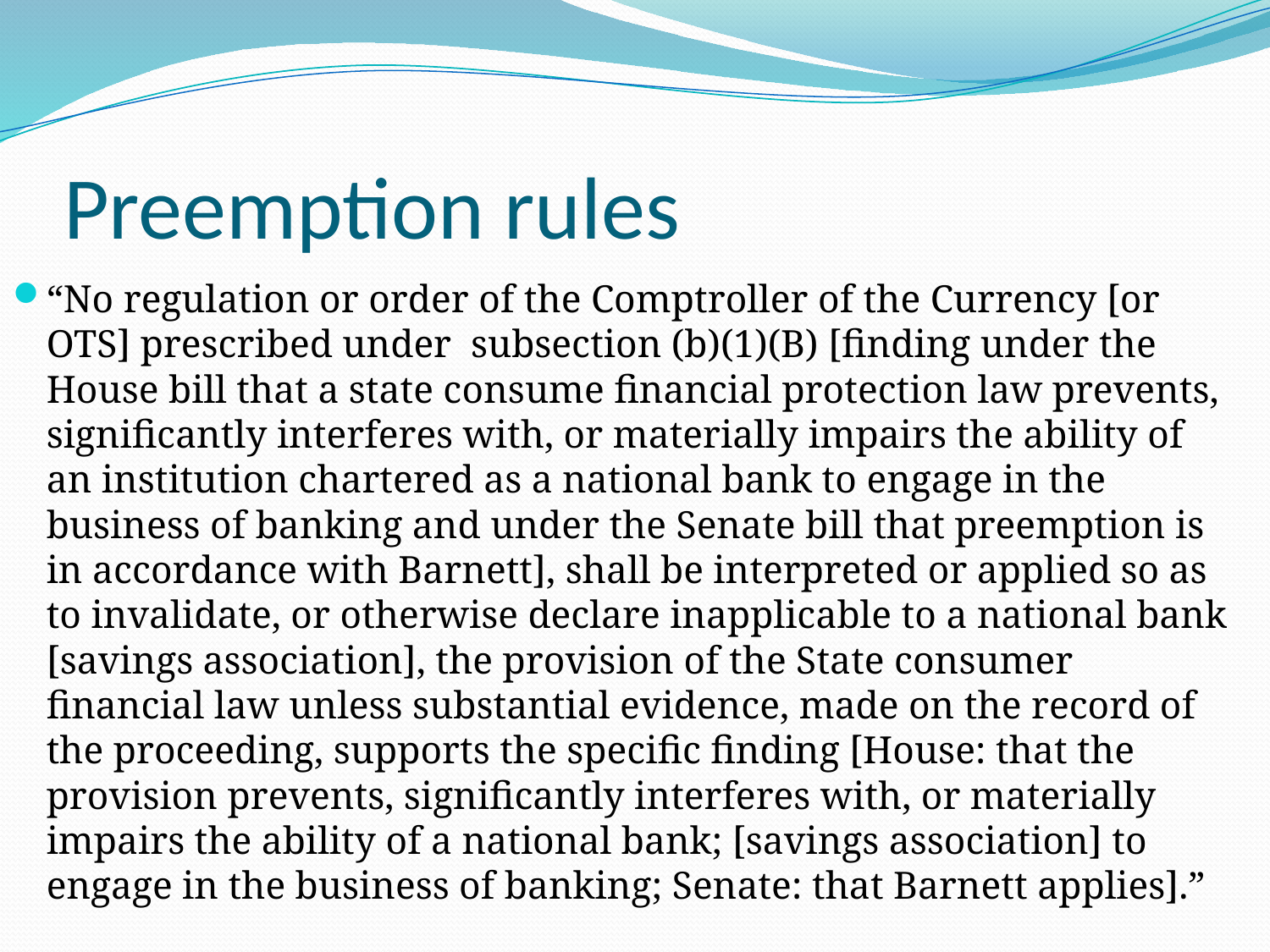

Preemption rules
“No regulation or order of the Comptroller of the Currency [or OTS] prescribed under  subsection (b)(1)(B) [finding under the House bill that a state consume financial protection law prevents, significantly interferes with, or materially impairs the ability of an institution chartered as a national bank to engage in the business of banking and under the Senate bill that preemption is in accordance with Barnett], shall be interpreted or applied so as to invalidate, or otherwise declare inapplicable to a national bank [savings association], the provision of the State consumer financial law unless substantial evidence, made on the record of the proceeding, supports the specific finding [House: that the provision prevents, significantly interferes with, or materially impairs the ability of a national bank; [savings association] to engage in the business of banking; Senate: that Barnett applies].”